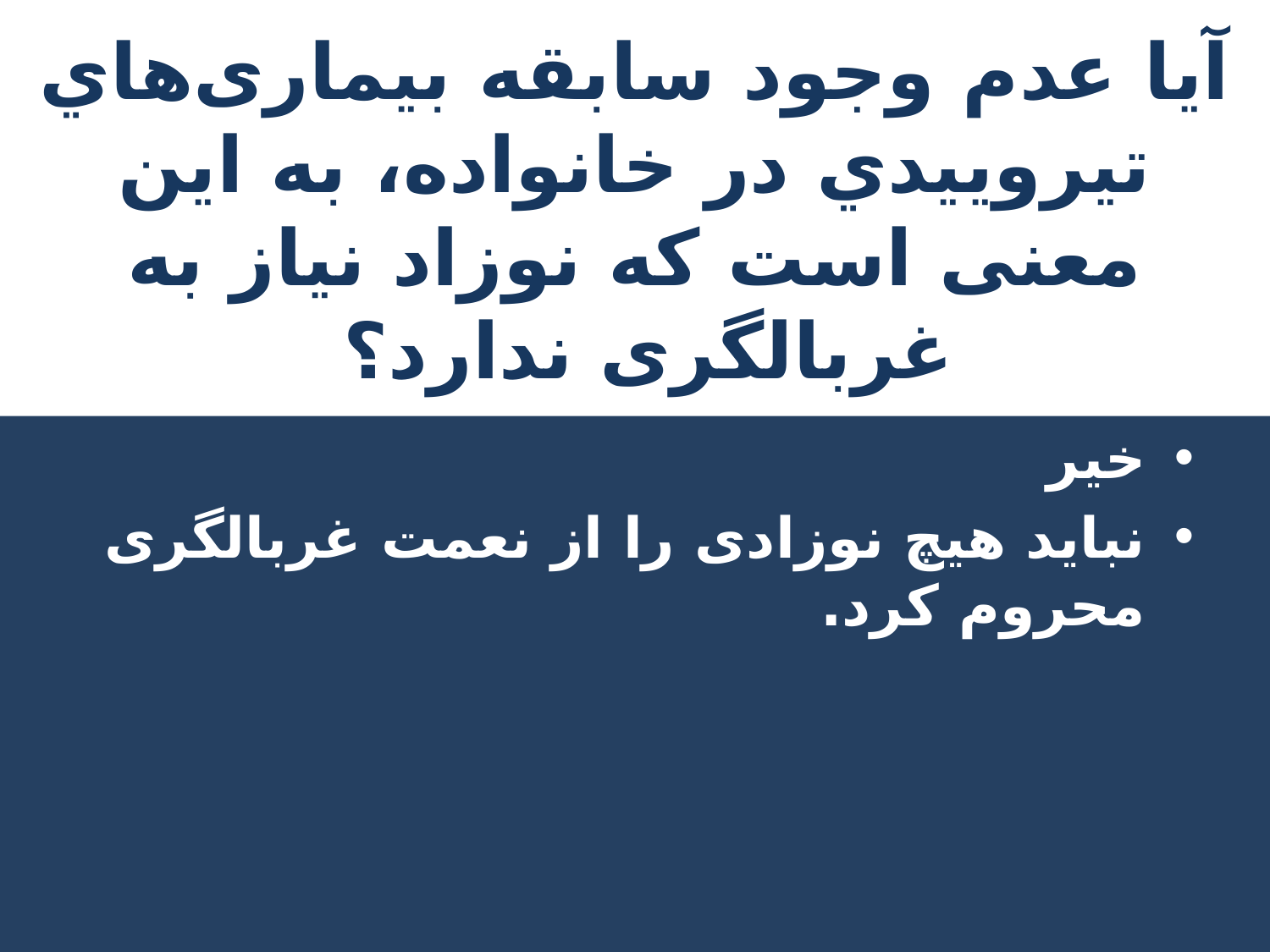

# آيا عدم وجود سابقه بيماری‌هاي تيروييدي در خانواده، به اين معنی است که نوزاد نياز به غربالگری ندارد؟
خير
نبايد هيچ نوزادی را از نعمت غربالگری محروم کرد.